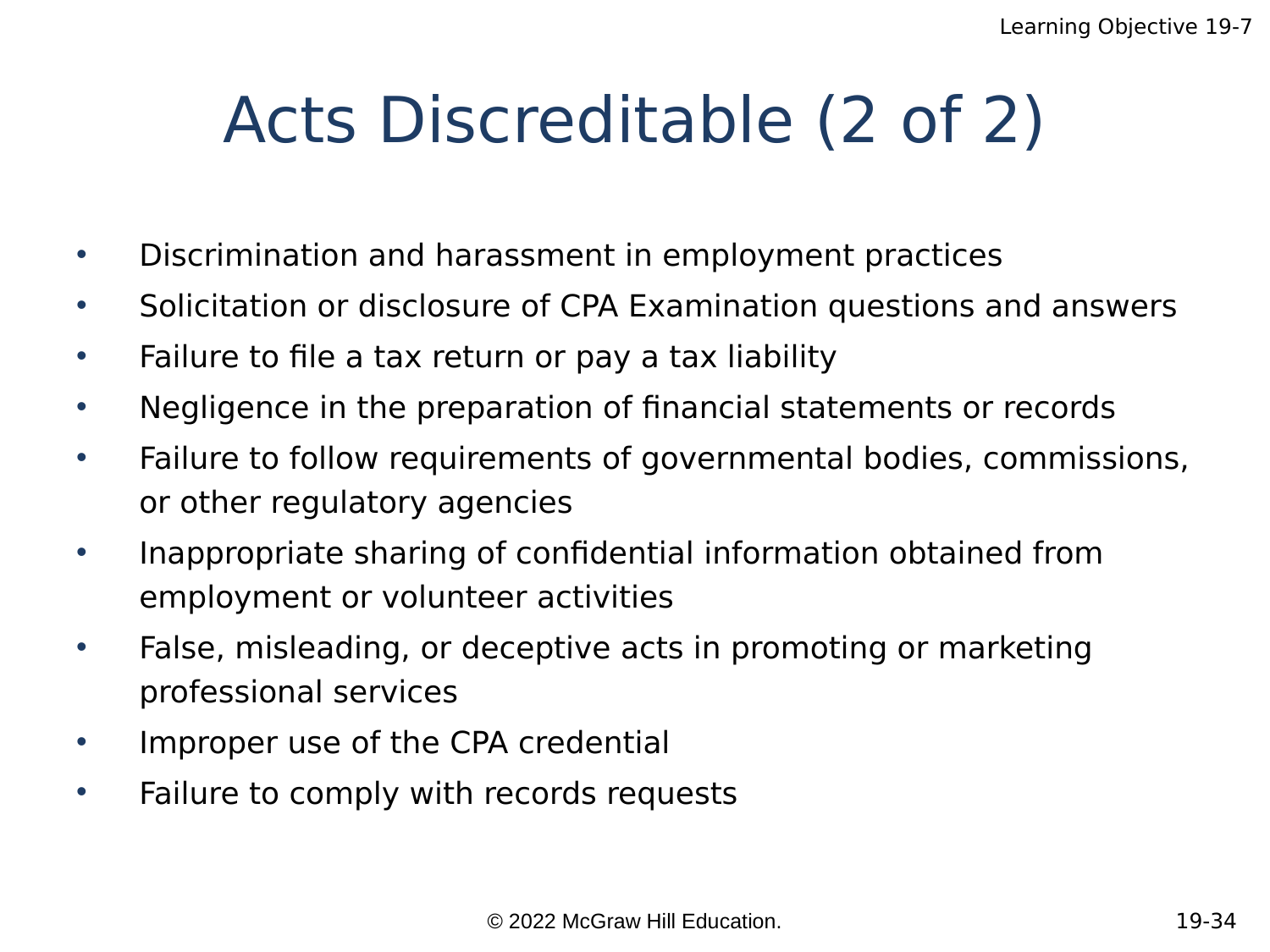

Learning Objective 19-7
# Acts Discreditable (2 of 2)
Discrimination and harassment in employment practices
Solicitation or disclosure of CPA Examination questions and answers
Failure to file a tax return or pay a tax liability
Negligence in the preparation of financial statements or records
Failure to follow requirements of governmental bodies, commissions, or other regulatory agencies
Inappropriate sharing of confidential information obtained from employment or volunteer activities
False, misleading, or deceptive acts in promoting or marketing professional services
Improper use of the CPA credential
Failure to comply with records requests